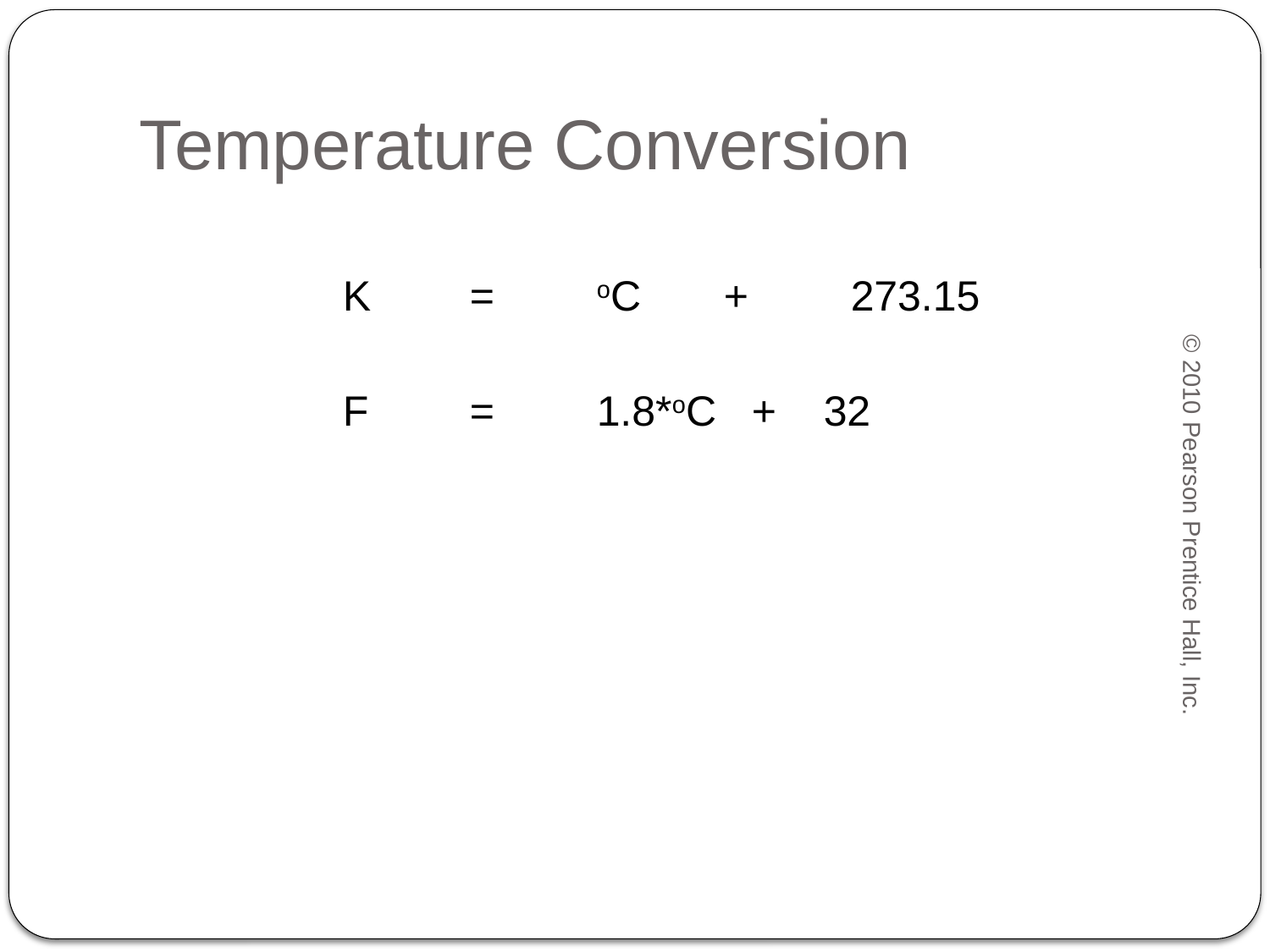

# Temperature Conversion

		K 	=	oC 	+	273.15

		F	=	1.8*oC   +    32
© 2010 Pearson Prentice Hall, Inc.